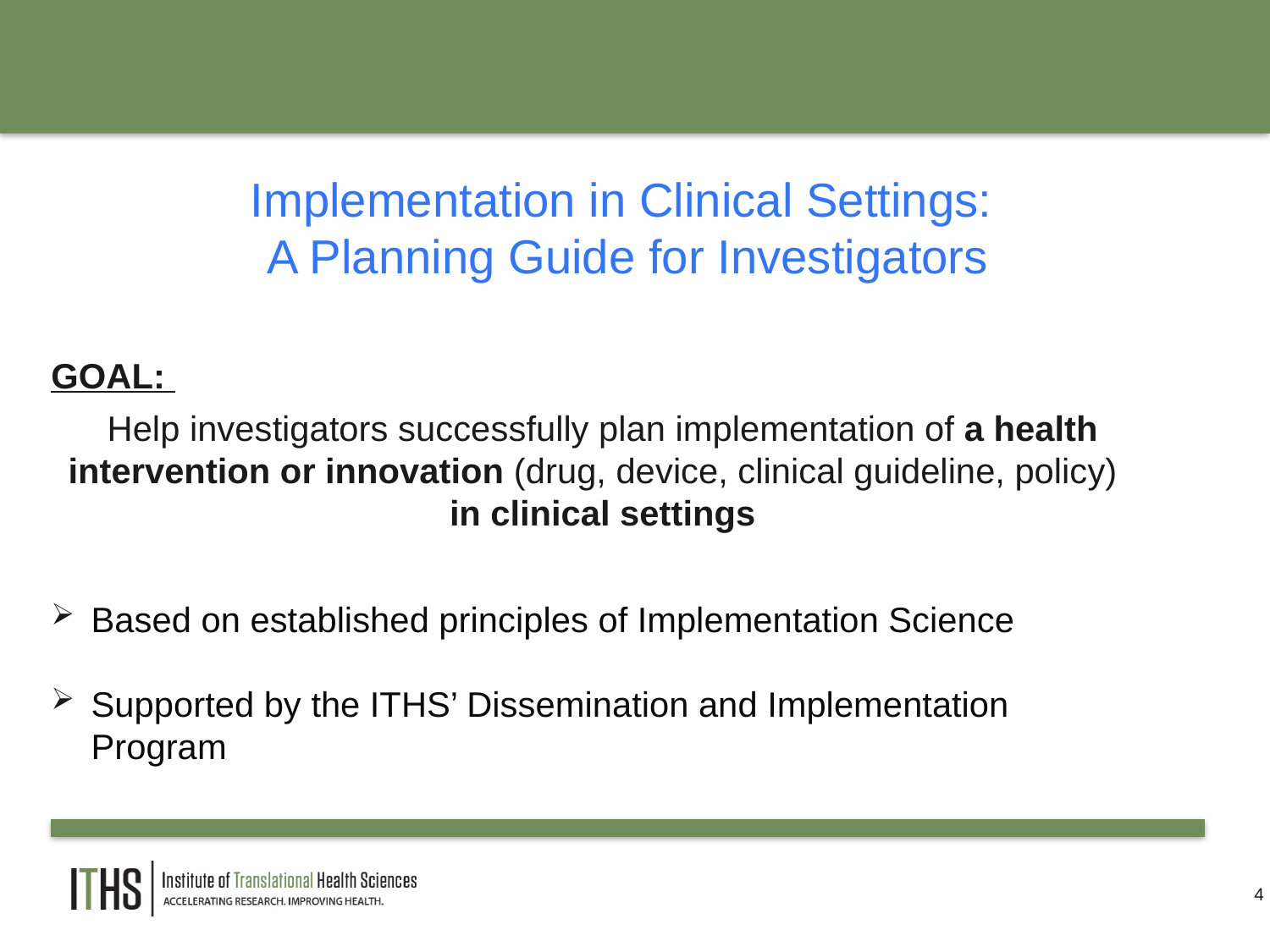

# Implementation in Clinical Settings: A Planning Guide for Investigators
GOAL:
Help investigators successfully plan implementation of a health intervention or innovation (drug, device, clinical guideline, policy)   in clinical settings

Based on established principles of Implementation Science
Supported by the ITHS’ Dissemination and Implementation Program